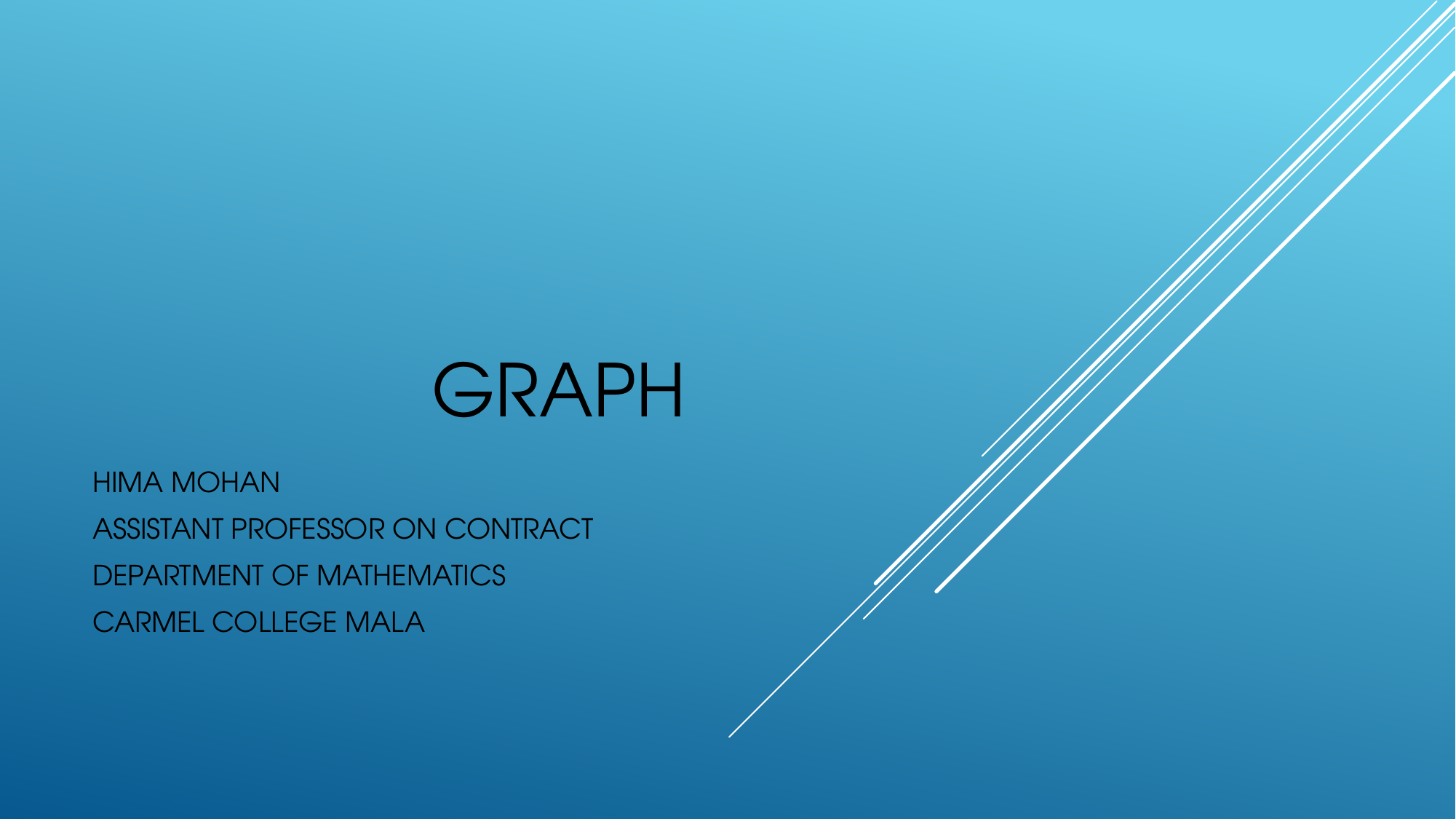

# GRAPH
HIMA MOHAN
ASSISTANT PROFESSOR ON CONTRACT
DEPARTMENT OF MATHEMATICS
CARMEL COLLEGE MALA